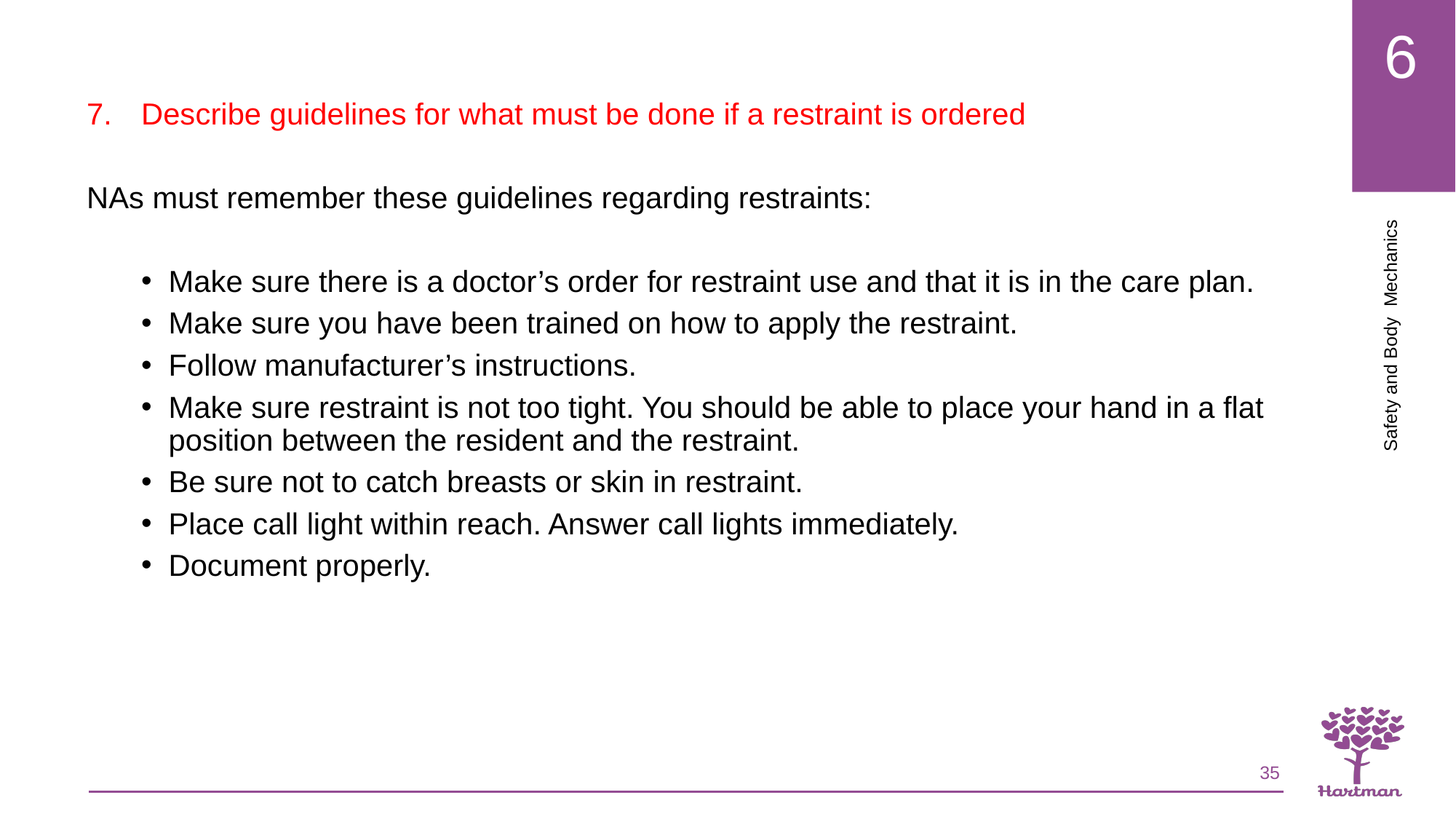

Describe guidelines for what must be done if a restraint is ordered

NAs must remember these guidelines regarding restraints:

Make sure there is a doctor’s order for restraint use and that it is in the care plan.
Make sure you have been trained on how to apply the restraint.
Follow manufacturer’s instructions.
Make sure restraint is not too tight. You should be able to place your hand in a flat position between the resident and the restraint.
Be sure not to catch breasts or skin in restraint.
Place call light within reach. Answer call lights immediately.
Document properly.

35